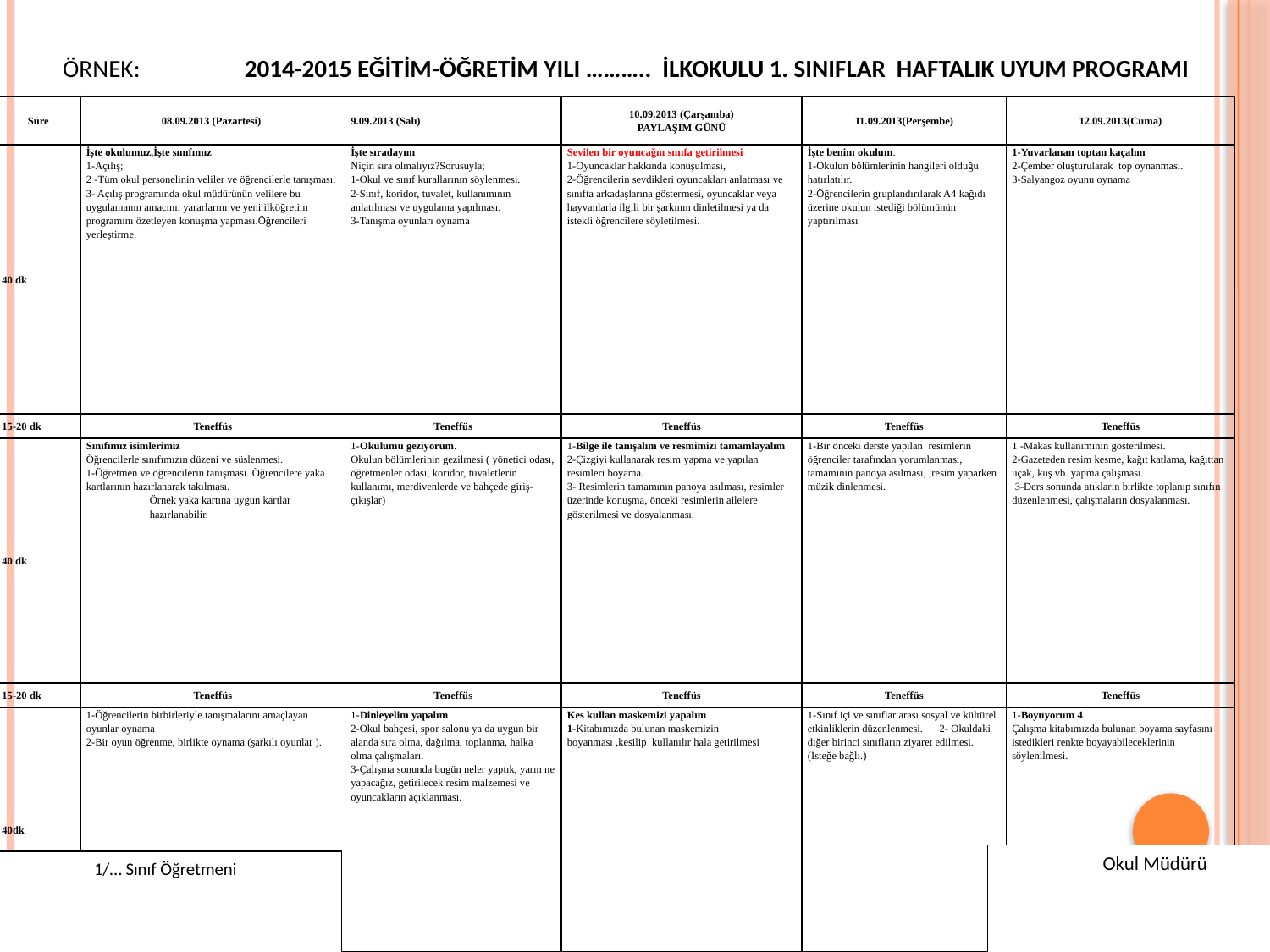

ÖRNEK:                   2014-2015 EĞİTİM-ÖĞRETİM YILI ………..  İLKOKULU 1. SINIFLAR  HAFTALIK UYUM PROGRAMI

|  | Süre | 08.09.2013 (Pazartesi) | 9.09.2013 (Salı) | 10.09.2013 (Çarşamba) PAYLAŞIM GÜNÜ | 11.09.2013(Perşembe) | 12.09.2013(Cuma) |
| --- | --- | --- | --- | --- | --- | --- |
| I.Ders | 40 dk | İşte okulumuz,İşte sınıfımız 1-Açılış; 2 -Tüm okul personelinin veliler ve öğrencilerle tanışması. 3- Açılış programında okul müdürünün velilere bu uygulamanın amacını, yararlarını ve yeni ilköğretim programını özetleyen konuşma yapması.Öğrencileri yerleştirme. | İşte sıradayım Niçin sıra olmalıyız?Sorusuyla; 1-Okul ve sınıf kurallarının söylenmesi. 2-Sınıf, koridor, tuvalet, kullanımının anlatılması ve uygulama yapılması. 3-Tanışma oyunları oynama | Sevilen bir oyuncağın sınıfa getirilmesi 1-Oyuncaklar hakkında konuşulması, 2-Öğrencilerin sevdikleri oyuncakları anlatması ve sınıfta arkadaşlarına göstermesi, oyuncaklar veya hayvanlarla ilgili bir şarkının dinletilmesi ya da istekli öğrencilere söyletilmesi. | İşte benim okulum. 1-Okulun bölümlerinin hangileri olduğu hatırlatılır. 2-Öğrencilerin gruplandırılarak A4 kağıdı üzerine okulun istediği bölümünün yaptırılması | 1-Yuvarlanan toptan kaçalım 2-Çember oluşturularak top oynanması. 3-Salyangoz oyunu oynama |
| Ara | 15-20 dk | Teneffüs | Teneffüs | Teneffüs | Teneffüs | Teneffüs |
| II.Ders | 40 dk | Sınıfımız isimlerimiz Öğrencilerle sınıfımızın düzeni ve süslenmesi. 1-Öğretmen ve öğrencilerin tanışması. Öğrencilere yaka kartlarının hazırlanarak takılması. Örnek yaka kartına uygun kartlar hazırlanabilir. | 1-Okulumu geziyorum. Okulun bölümlerinin gezilmesi ( yönetici odası, öğretmenler odası, koridor, tuvaletlerin kullanımı, merdivenlerde ve bahçede giriş-çıkışlar) | 1-Bilge ile tanışalım ve resmimizi tamamlayalım 2-Çizgiyi kullanarak resim yapma ve yapılan resimleri boyama. 3- Resimlerin tamamının panoya asılması, resimler üzerinde konuşma, önceki resimlerin ailelere gösterilmesi ve dosyalanması. | 1-Bir önceki derste yapılan resimlerin öğrenciler tarafından yorumlanması, tamamının panoya asılması, ,resim yaparken müzik dinlenmesi. | 1 -Makas kullanımının gösterilmesi. 2-Gazeteden resim kesme, kağıt katlama, kağıttan uçak, kuş vb. yapma çalışması. 3-Ders sonunda atıkların birlikte toplanıp sınıfın düzenlenmesi, çalışmaların dosyalanması. |
| Ara | 15-20 dk | Teneffüs | Teneffüs | Teneffüs | Teneffüs | Teneffüs |
| III.Ders | 40dk | 1-Öğrencilerin birbirleriyle tanışmalarını amaçlayan oyunlar oynama 2-Bir oyun öğrenme, birlikte oynama (şarkılı oyunlar ). | 1-Dinleyelim yapalım 2-Okul bahçesi, spor salonu ya da uygun bir alanda sıra olma, dağılma, toplanma, halka olma çalışmaları. 3-Çalışma sonunda bugün neler yaptık, yarın ne yapacağız, getirilecek resim malzemesi ve oyuncakların açıklanması. | Kes kullan maskemizi yapalım 1-Kitabımızda bulunan maskemizin boyanması ,kesilip kullanılır hala getirilmesi | 1-Sınıf içi ve sınıflar arası sosyal ve kültürel etkinliklerin düzenlenmesi. 2- Okuldaki diğer birinci sınıfların ziyaret edilmesi. (İsteğe bağlı.) | 1-Boyuyorum 4 Çalışma kitabımızda bulunan boyama sayfasını istedikleri renkte boyayabileceklerinin söylenilmesi. |
Okul Müdürü
1/… Sınıf Öğretmeni